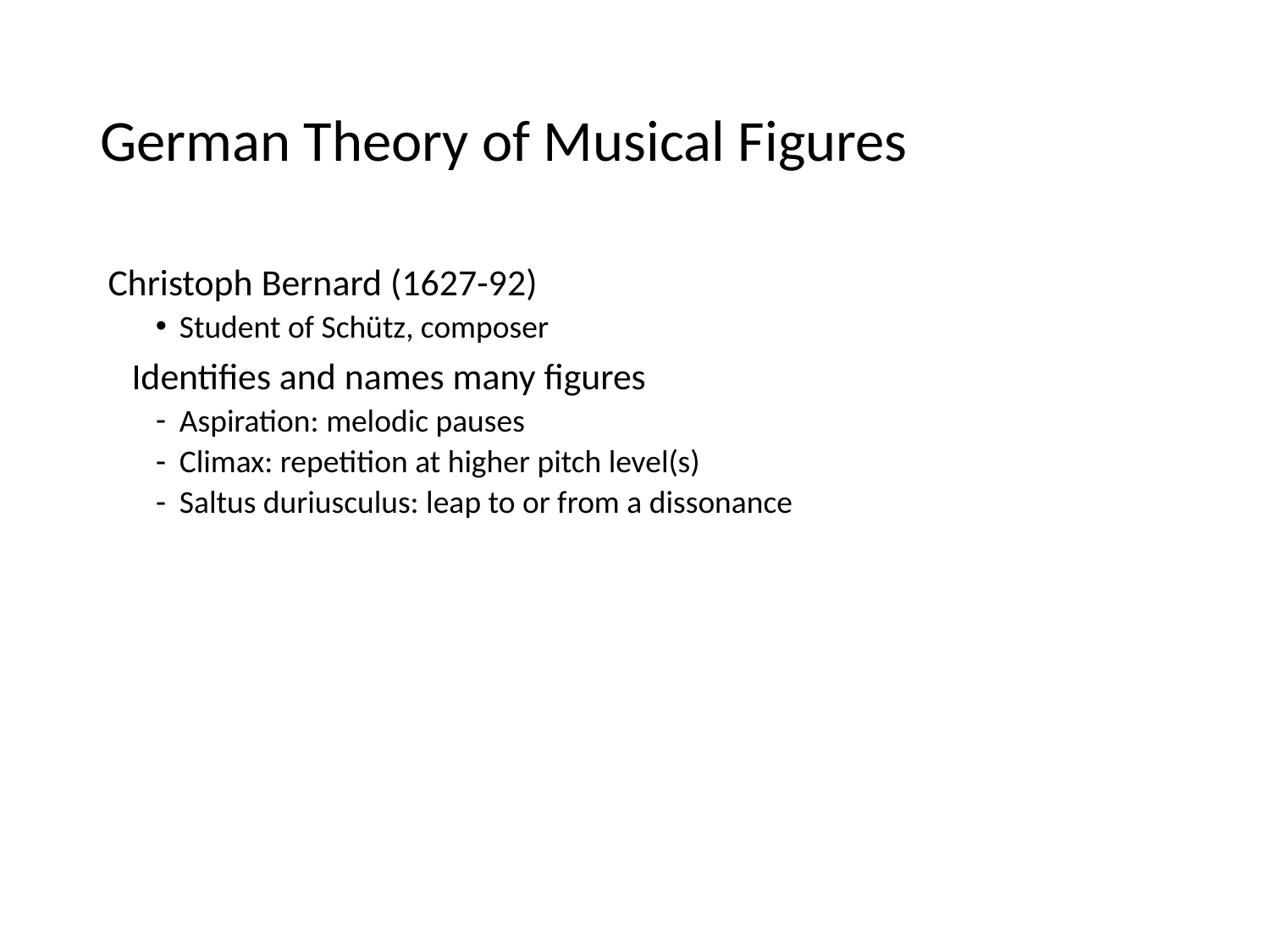

# German Theory of Musical Figures
Christoph Bernard (1627-92)
Student of Schütz, composer
	Identifies and names many figures
Aspiration: melodic pauses
Climax: repetition at higher pitch level(s)
Saltus duriusculus: leap to or from a dissonance